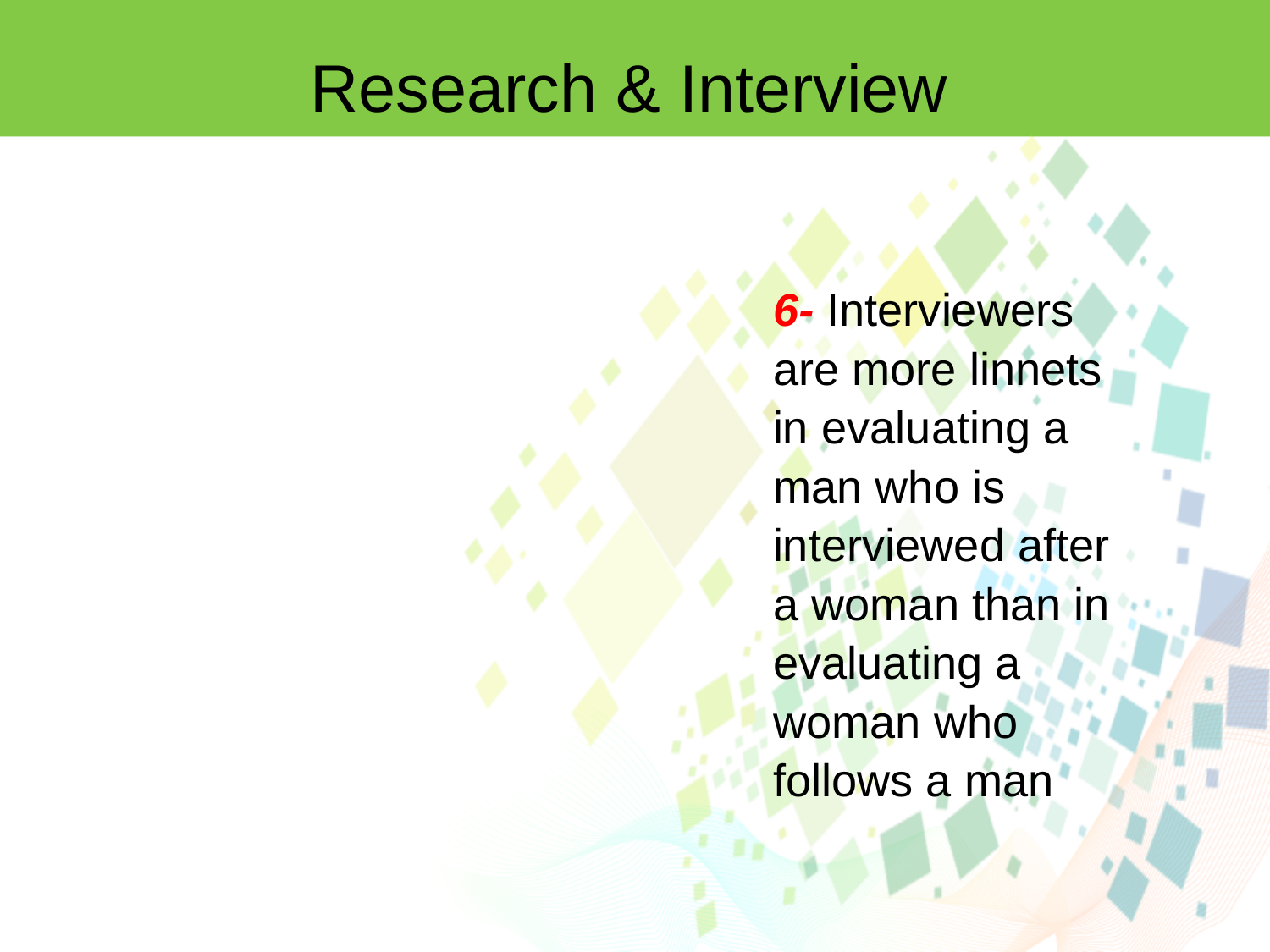

Research & Interview
6- Interviewers are more linnets in evaluating a man who is interviewed after a woman than in evaluating a woman who follows a man